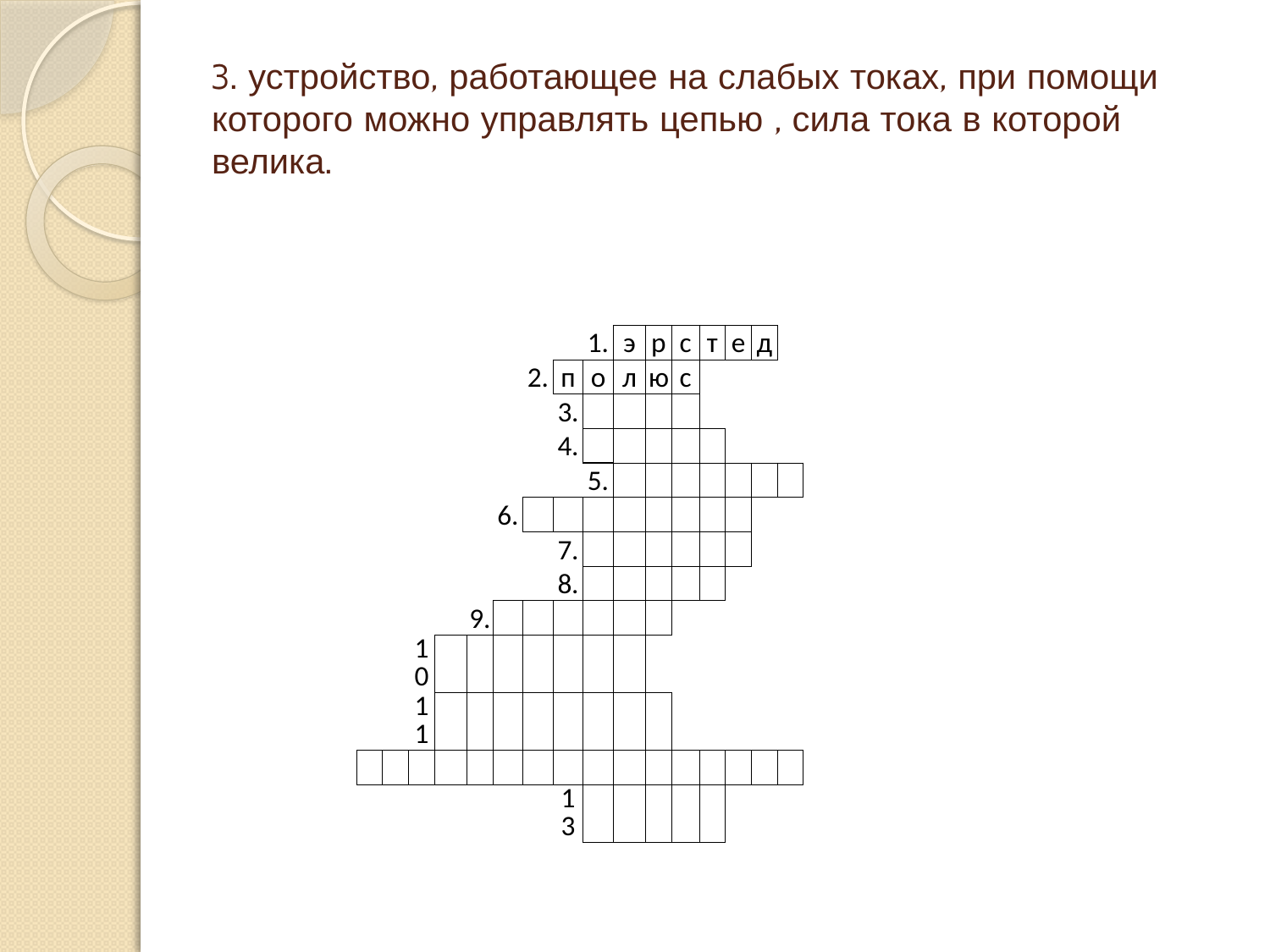

# 3. устройство, работающее на слабых токах, при помощи которого можно управлять цепью , сила тока в которой велика.
|  |  |  |  |  |  |  |  |  |  |  |  |  |  |  |  |
| --- | --- | --- | --- | --- | --- | --- | --- | --- | --- | --- | --- | --- | --- | --- | --- |
|  |  |  |  |  |  |  |  | 1. | э | р | с | т | е | д |  |
|  |  |  |  |  |  | 2. | п | о | л | ю | с |  |  |  |  |
|  |  |  |  |  |  |  | 3. |  |  |  |  |  |  |  |  |
|  |  |  |  |  |  |  | 4. |  |  |  |  |  |  |  |  |
|  |  |  |  |  |  |  |  | 5. |  |  |  |  |  |  |  |
|  |  |  |  |  | 6. |  |  |  |  |  |  |  |  |  |  |
|  |  |  |  |  |  |  | 7. |  |  |  |  |  |  |  |  |
|  |  |  |  |  |  |  | 8. |  |  |  |  |  |  |  |  |
|  |  |  |  | 9. |  |  |  |  |  |  |  |  |  |  |  |
|  |  | 10 |  |  |  |  |  |  |  |  |  |  |  |  |  |
|  |  | 11 |  |  |  |  |  |  |  |  |  |  |  |  |  |
|  |  |  |  |  |  |  |  |  |  |  |  |  |  |  |  |
|  |  |  |  |  |  |  | 13 |  |  |  |  |  |  |  |  |